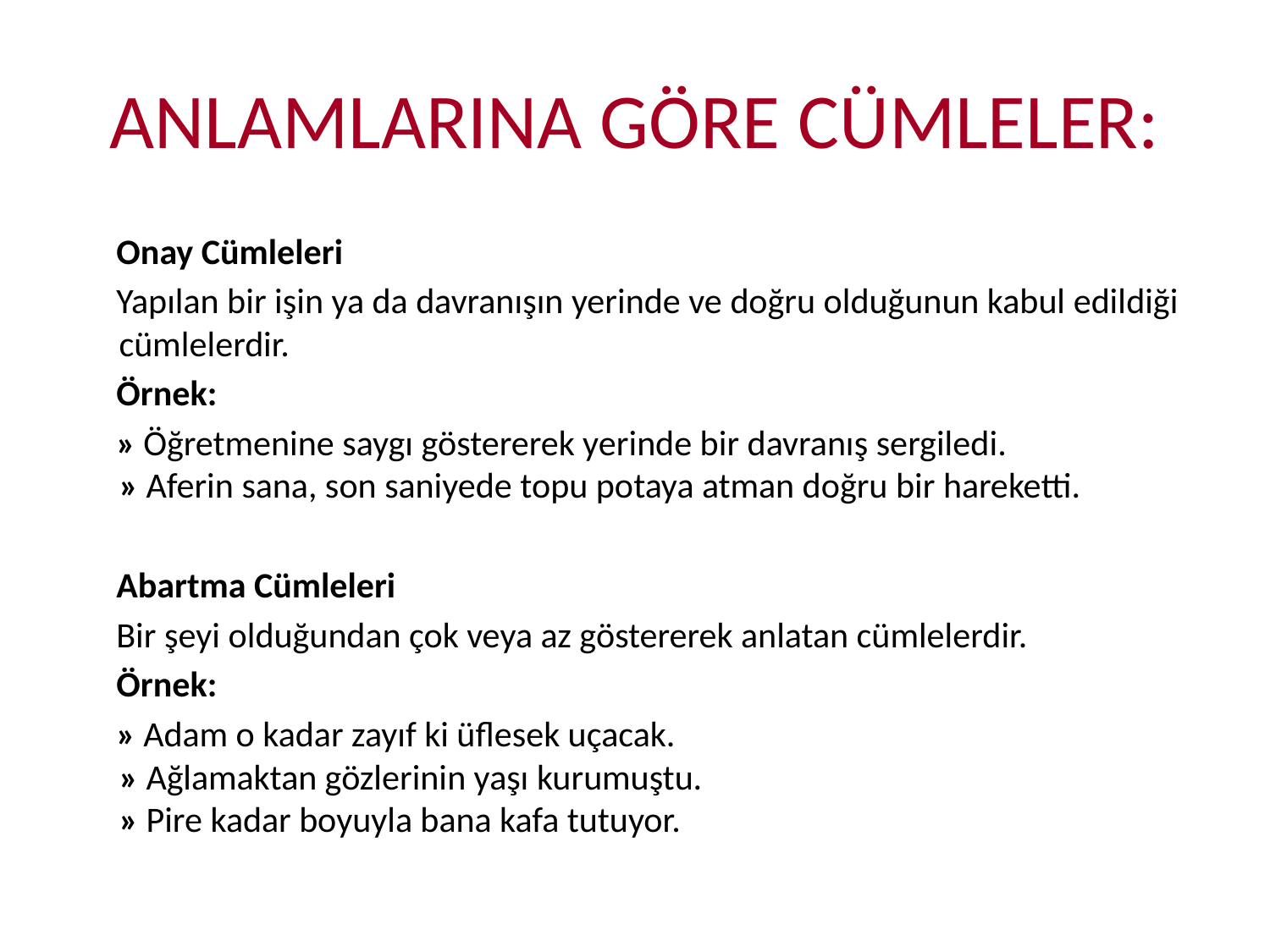

# ANLAMLARINA GÖRE CÜMLELER:
     Onay Cümleleri
     Yapılan bir işin ya da davranışın yerinde ve doğru olduğunun kabul edildiği cümlelerdir.
     Örnek:
     » Öğretmenine saygı göstererek yerinde bir davranış sergiledi.
» Aferin sana, son saniyede topu potaya atman doğru bir hareketti.

     Abartma Cümleleri
     Bir şeyi olduğundan çok veya az göstererek anlatan cümlelerdir.
     Örnek:
     » Adam o kadar zayıf ki üflesek uçacak.
» Ağlamaktan gözlerinin yaşı kurumuştu.
» Pire kadar boyuyla bana kafa tutuyor.